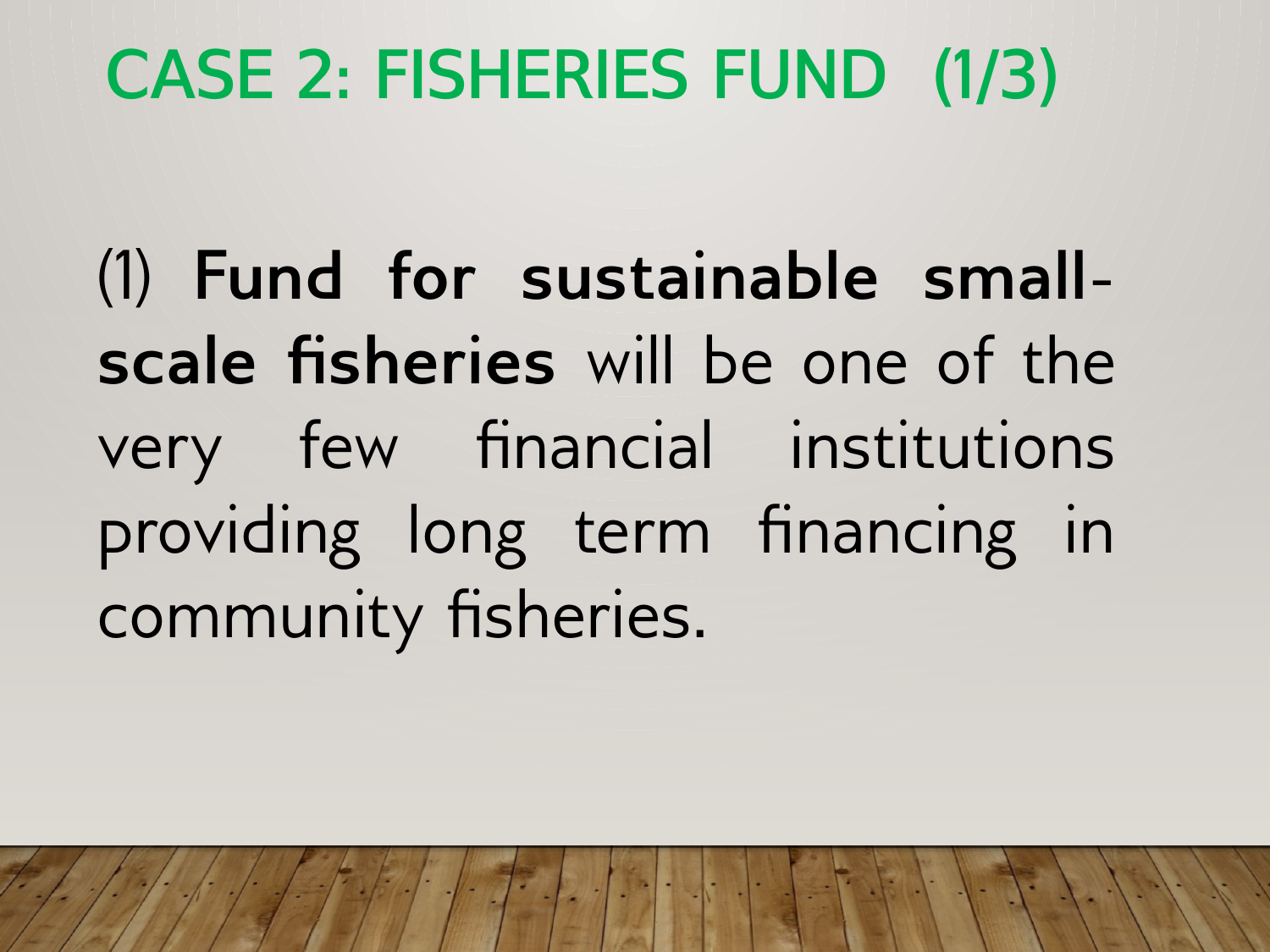

Case 2: Fisheries Fund  (1/3)
(1) Fund for sustainable small-scale fisheries will be one of the very few financial institutions providing long term financing in community fisheries.